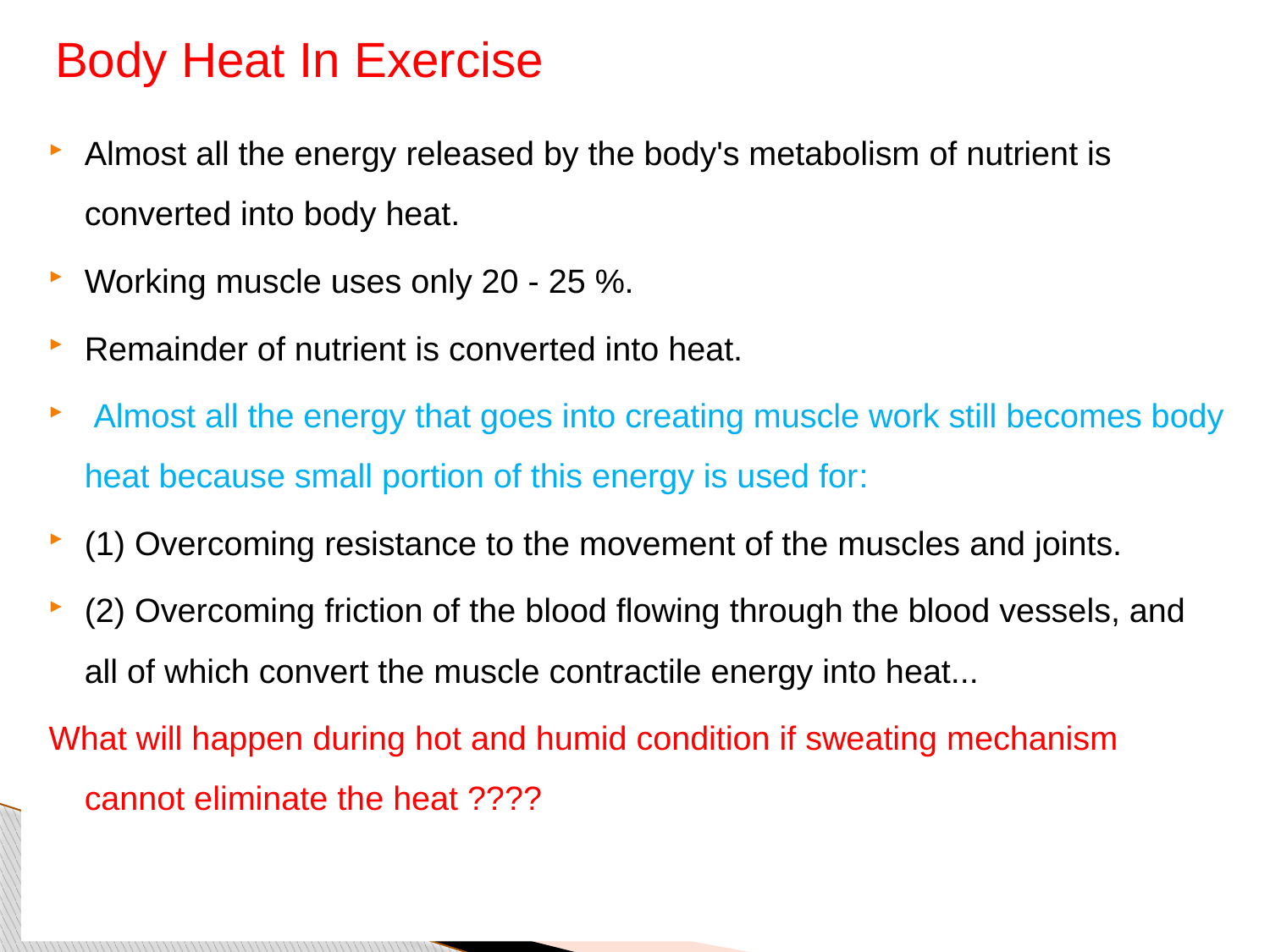

Body Heat In Exercise
Almost all the energy released by the body's metabolism of nutrient is converted into body heat.
Working muscle uses only 20 - 25 %.
Remainder of nutrient is converted into heat.
 Almost all the energy that goes into creating muscle work still becomes body heat because small portion of this energy is used for:
(1) Overcoming resistance to the movement of the muscles and joints.
(2) Overcoming friction of the blood flowing through the blood vessels, and all of which convert the muscle contractile energy into heat...
What will happen during hot and humid condition if sweating mechanism cannot eliminate the heat ????